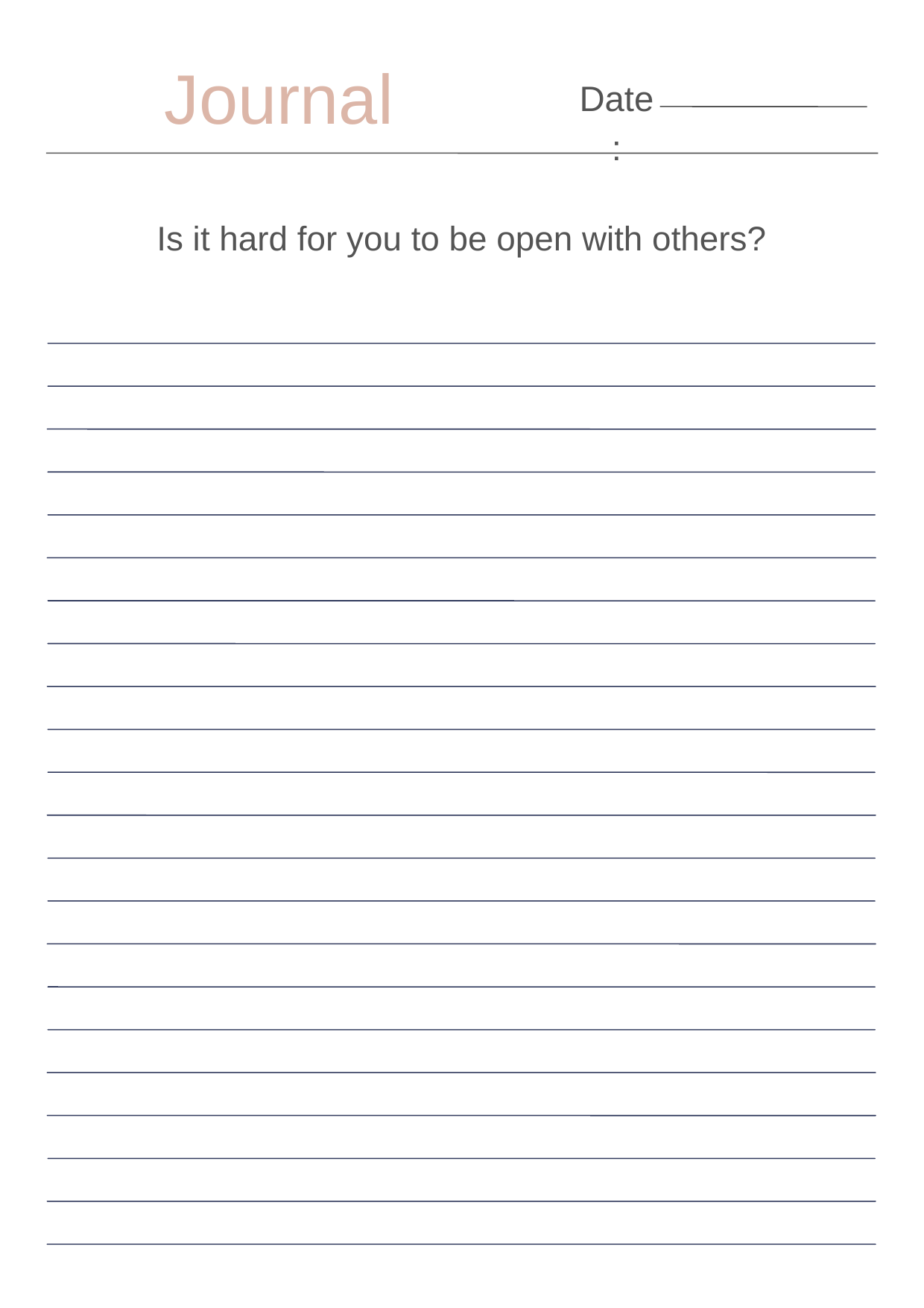

Journal
Date:

Is it hard for you to be open with others?